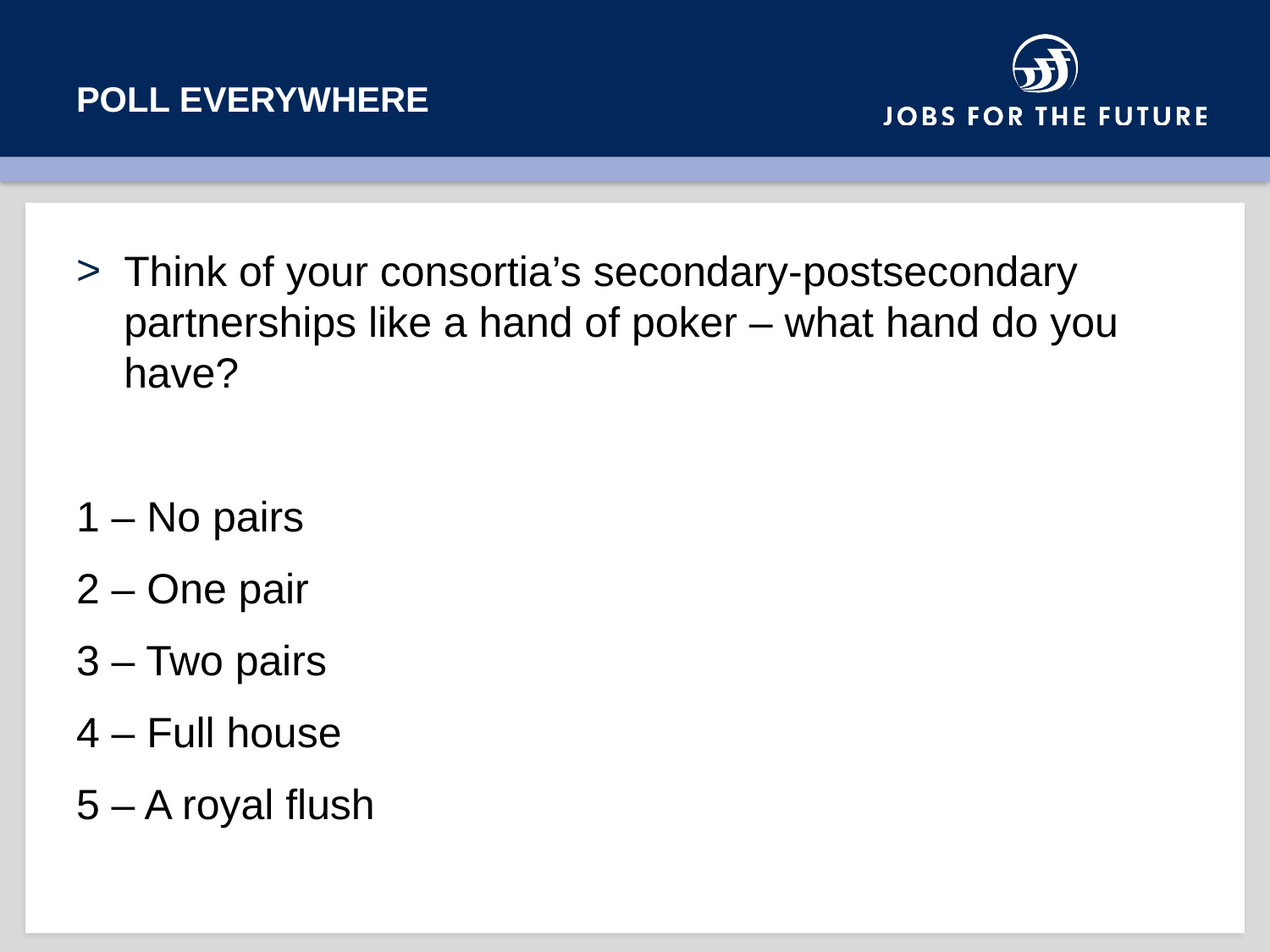

# POLL EVERYWHERE
Think of your consortia’s secondary-postsecondary partnerships like a hand of poker – what hand do you have?

1 – No pairs
2 – One pair
3 – Two pairs
4 – Full house
5 – A royal flush